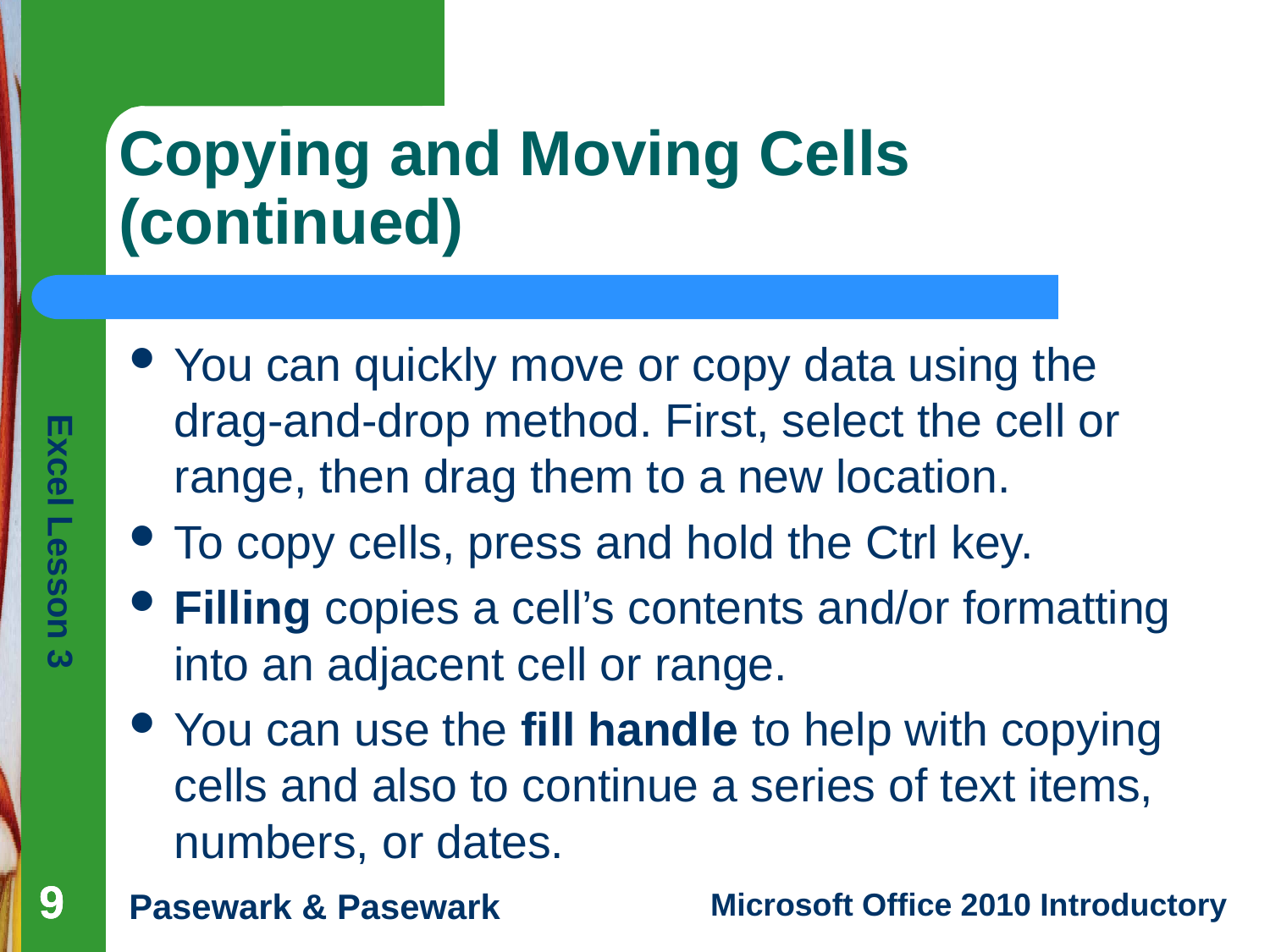

# Copying and Moving Cells (continued)
You can quickly move or copy data using the drag-and-drop method. First, select the cell or range, then drag them to a new location.
To copy cells, press and hold the Ctrl key.
Filling copies a cell’s contents and/or formatting into an adjacent cell or range.
You can use the fill handle to help with copying cells and also to continue a series of text items, numbers, or dates.
9
9
9